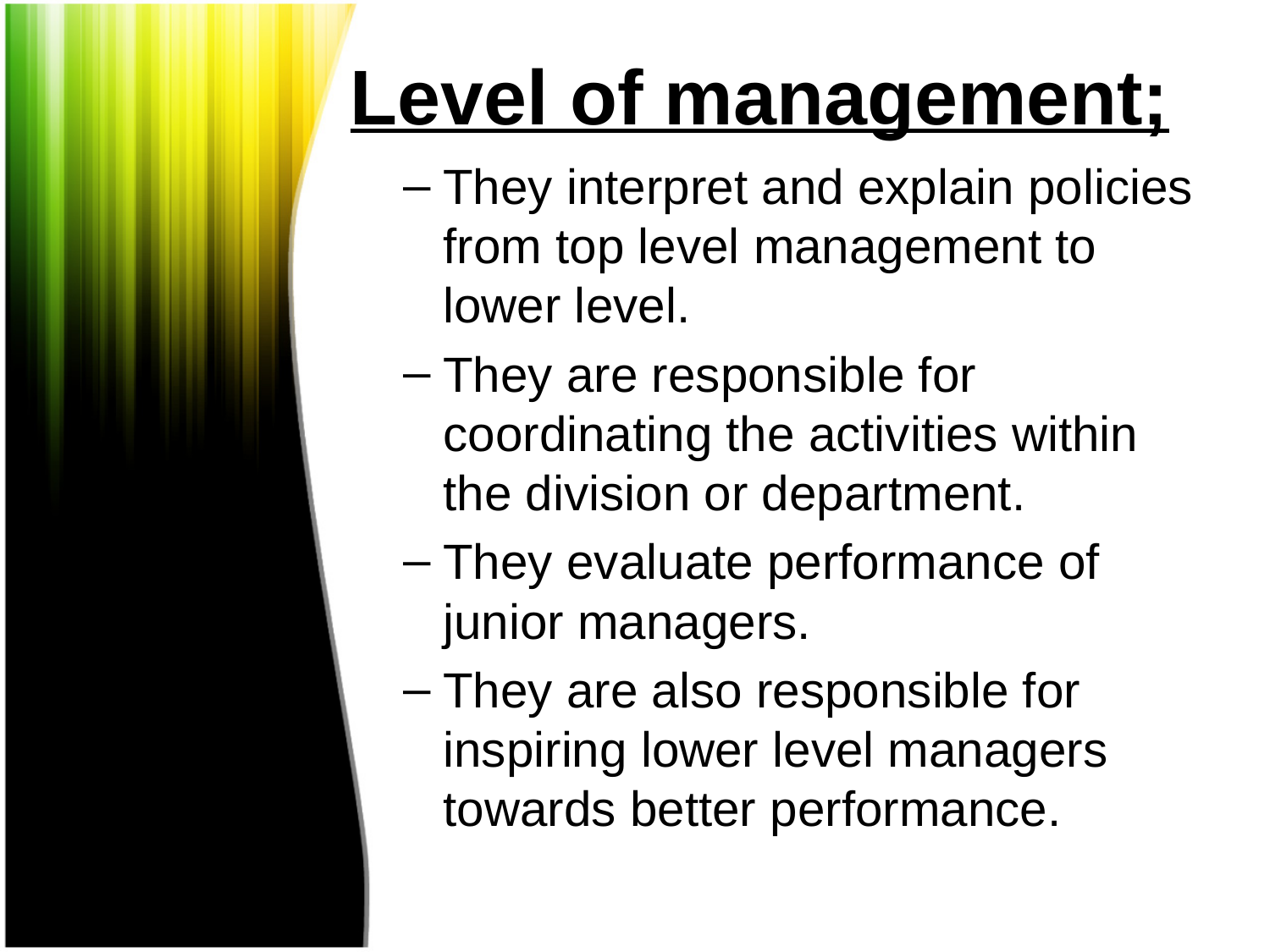

# Level of management;
They interpret and explain policies from top level management to lower level.
They are responsible for coordinating the activities within the division or department.
They evaluate performance of junior managers.
They are also responsible for inspiring lower level managers towards better performance.